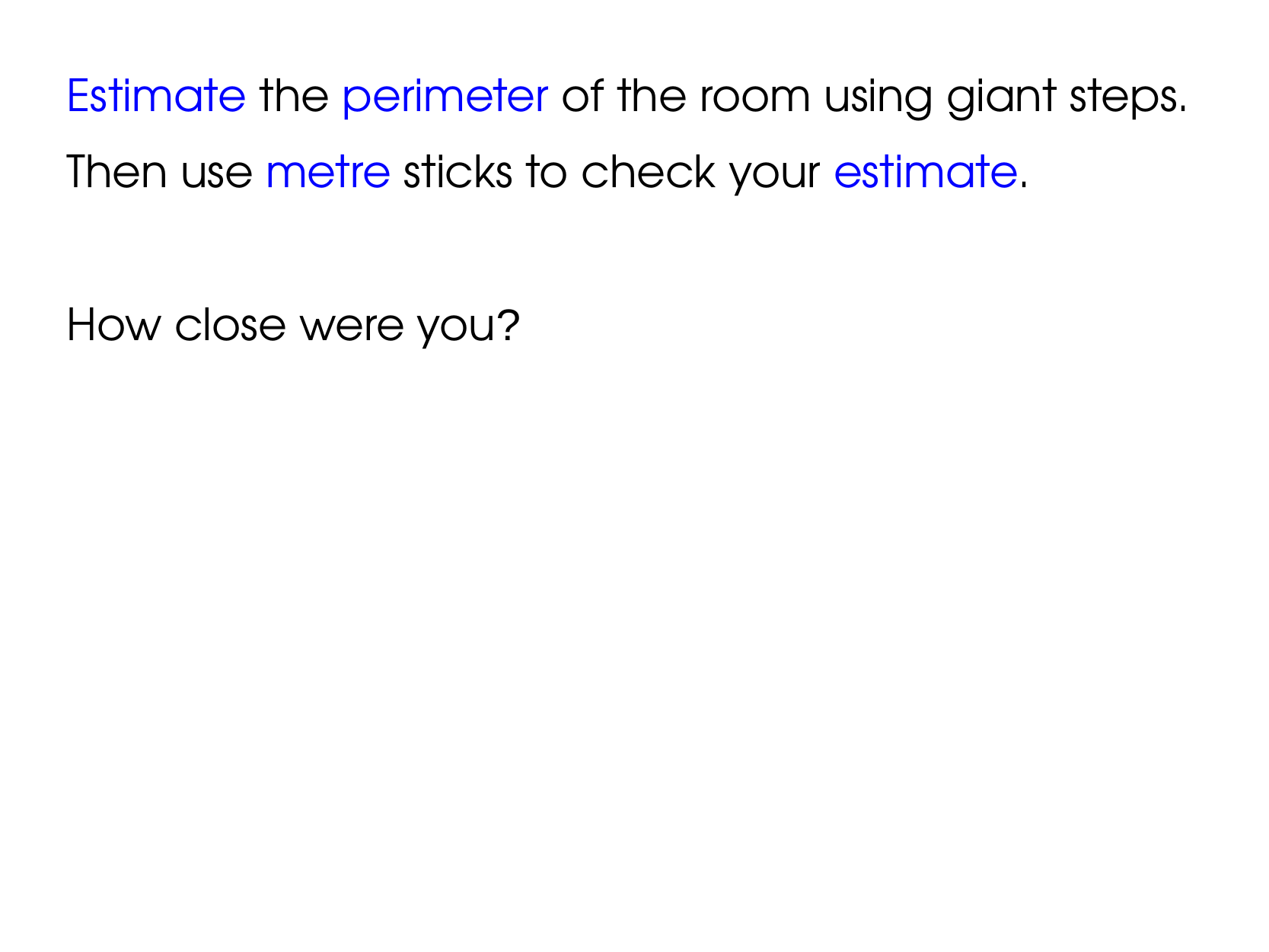

Estimate the perimeter of the room using giant steps.
Then use metre sticks to check your estimate.

How close were you?